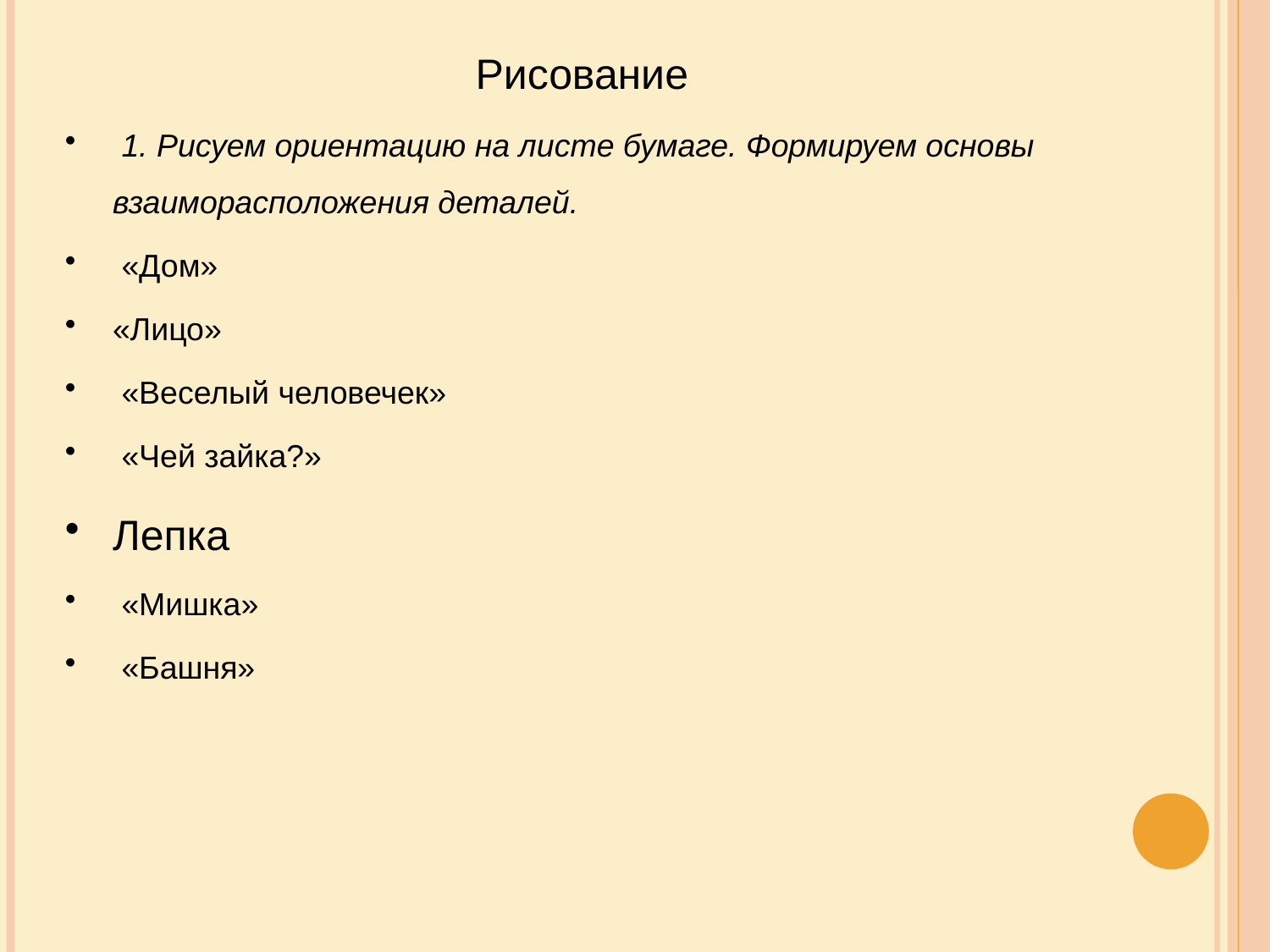

# Рисование
 1. Рисуем ориентацию на листе бумаге. Формируем основы взаиморасположения деталей.
 «Дом»
«Лицо»
 «Веселый человечек»
 «Чей зайка?»
Лепка
 «Мишка»
 «Башня»